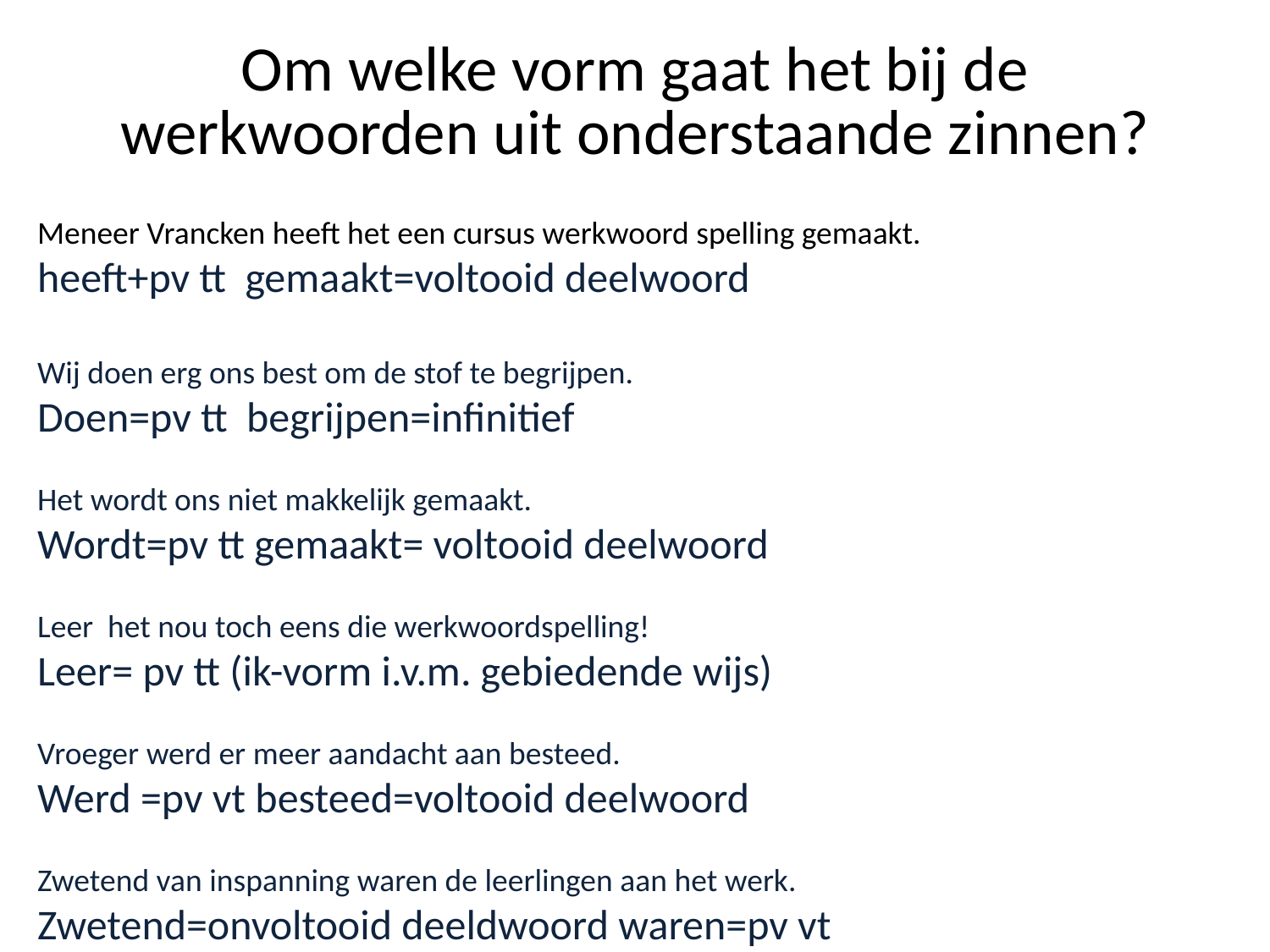

# Om welke vorm gaat het bij de werkwoorden uit onderstaande zinnen?
Meneer Vrancken heeft het een cursus werkwoord spelling gemaakt.
heeft+pv tt  gemaakt=voltooid deelwoord

Wij doen erg ons best om de stof te begrijpen.
Doen=pv tt  begrijpen=infinitief

Het wordt ons niet makkelijk gemaakt.
Wordt=pv tt gemaakt= voltooid deelwoord

Leer  het nou toch eens die werkwoordspelling!
Leer= pv tt (ik-vorm i.v.m. gebiedende wijs)

Vroeger werd er meer aandacht aan besteed.
Werd =pv vt besteed=voltooid deelwoord

Zwetend van inspanning waren de leerlingen aan het werk.
Zwetend=onvoltooid deeldwoord waren=pv vt